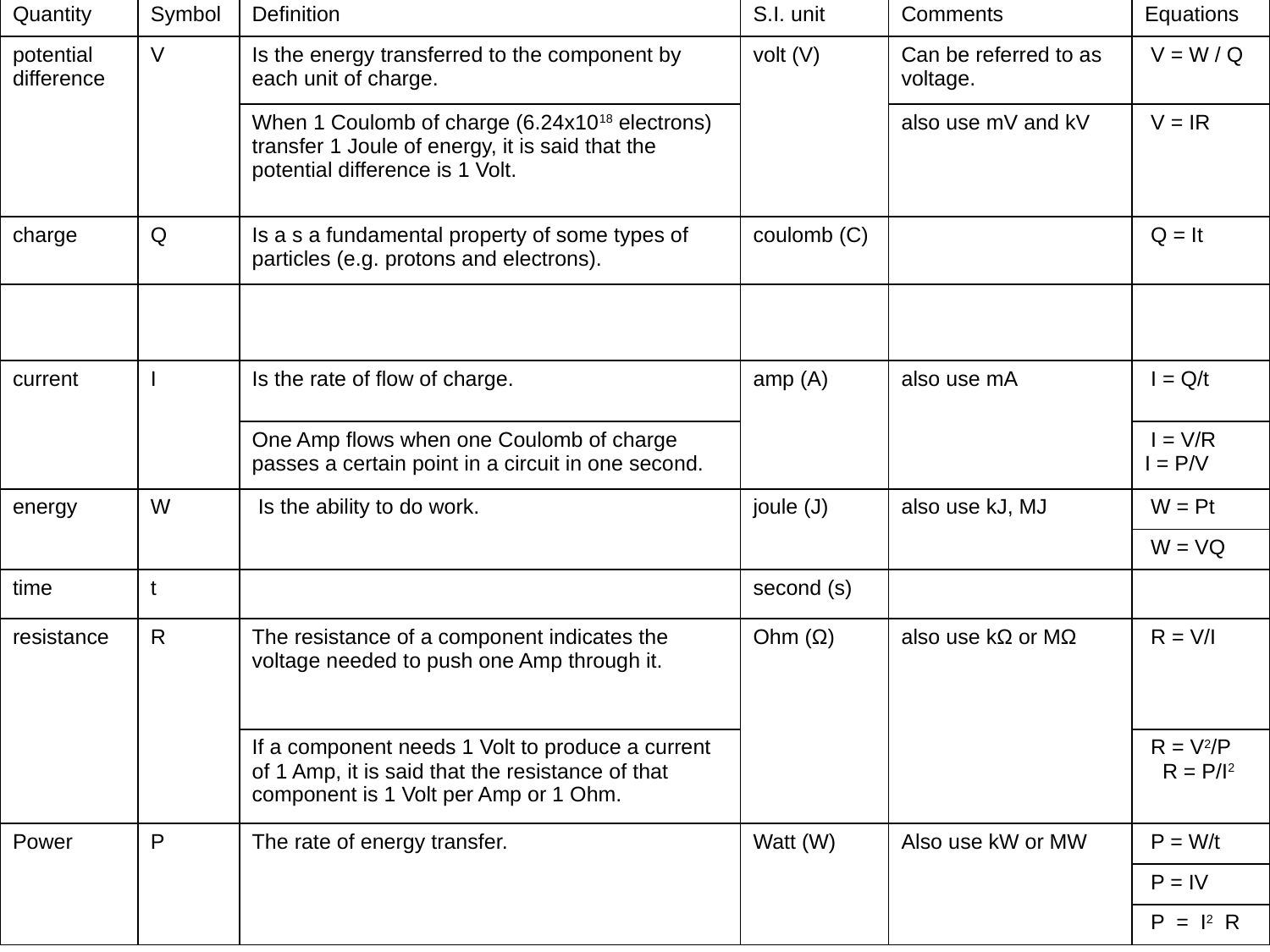

| Quantity | Symbol | Definition | S.I. unit | Comments | Equations |
| --- | --- | --- | --- | --- | --- |
| potential difference | V | Is the energy transferred to the component by each unit of charge. | volt (V) | Can be referred to as voltage. | V = W / Q |
|  |  | When 1 Coulomb of charge (6.24x1018 electrons) transfer 1 Joule of energy, it is said that the potential difference is 1 Volt. |  | also use mV and kV | V = IR |
| charge | Q | Is a s a fundamental property of some types of particles (e.g. protons and electrons). | coulomb (C) |  | Q = It |
|  |  |  |  |  |  |
| current | I | Is the rate of flow of charge. | amp (A) | also use mA | I = Q/t |
|  |  | One Amp flows when one Coulomb of charge passes a certain point in a circuit in one second. |  |  | I = V/R I = P/V |
| energy | W | Is the ability to do work. | joule (J) | also use kJ, MJ | W = Pt |
|  |  |  |  |  | W = VQ |
| time | t |  | second (s) |  |  |
| resistance | R | The resistance of a component indicates the voltage needed to push one Amp through it. | Ohm (Ω) | also use kΩ or MΩ | R = V/I |
|  |  | If a component needs 1 Volt to produce a current of 1 Amp, it is said that the resistance of that component is 1 Volt per Amp or 1 Ohm. |  |  | R = V2/P R = P/I2 |
| Power | P | The rate of energy transfer. | Watt (W) | Also use kW or MW | P = W/t |
|  |  |  |  |  | P = IV |
|  |  |  |  |  | P = I2 R |